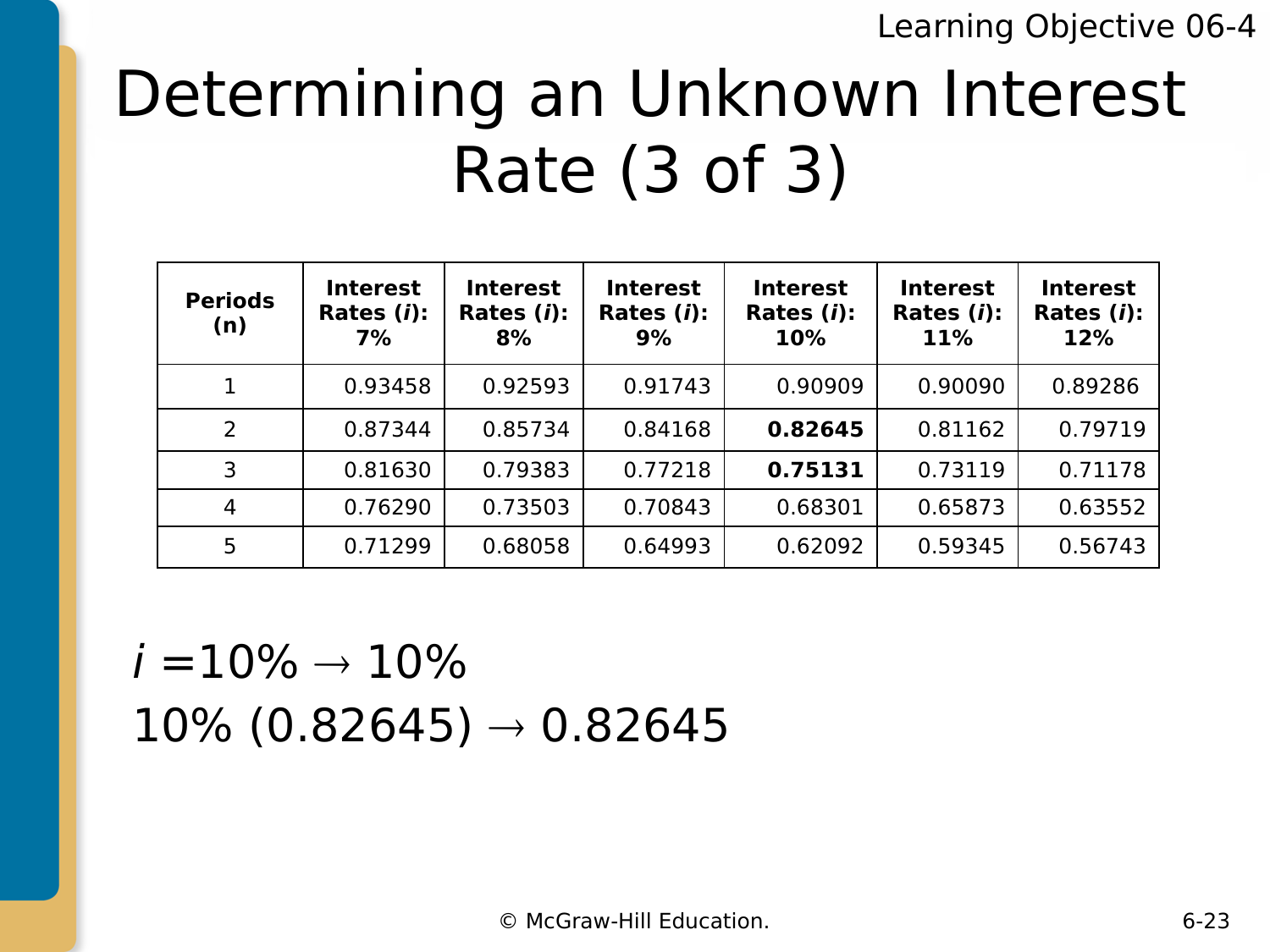

Learning Objective 06-4
# Determining an Unknown Interest Rate (3 of 3)
| Periods (n) | Interest Rates (i): 7% | Interest Rates (i): 8% | Interest Rates (i): 9% | Interest Rates (i): 10% | Interest Rates (i): 11% | Interest Rates (i): 12% |
| --- | --- | --- | --- | --- | --- | --- |
| 1 | 0.93458 | 0.92593 | 0.91743 | 0.90909 | 0.90090 | 0.89286 |
| 2 | 0.87344 | 0.85734 | 0.84168 | 0.82645 | 0.81162 | 0.79719 |
| 3 | 0.81630 | 0.79383 | 0.77218 | 0.75131 | 0.73119 | 0.71178 |
| 4 | 0.76290 | 0.73503 | 0.70843 | 0.68301 | 0.65873 | 0.63552 |
| 5 | 0.71299 | 0.68058 | 0.64993 | 0.62092 | 0.59345 | 0.56743 |
i =10% → 10%
10% (0.82645) → 0.82645